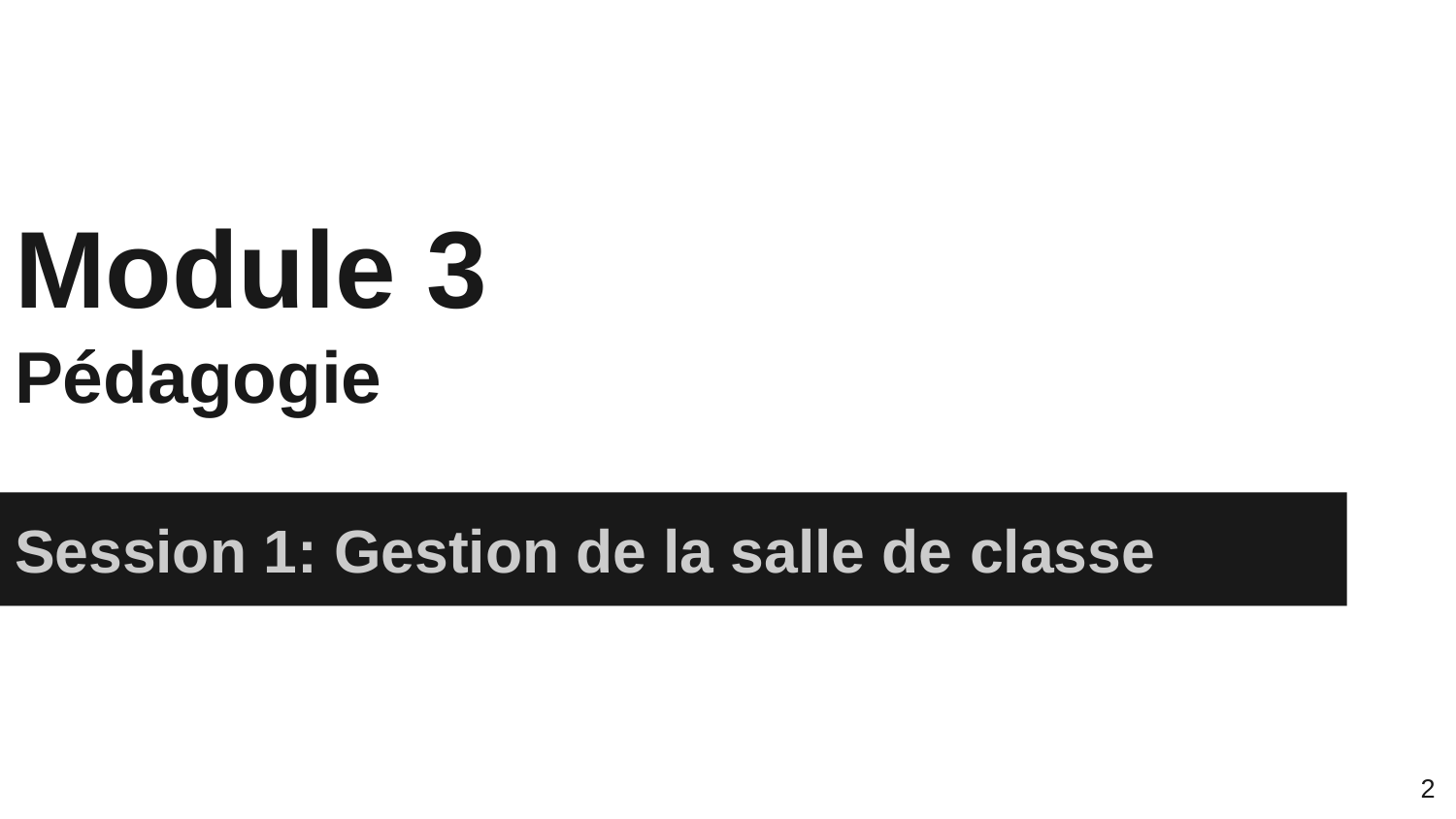

# Module 3 Pédagogie
Session 1: Gestion de la salle de classe
2